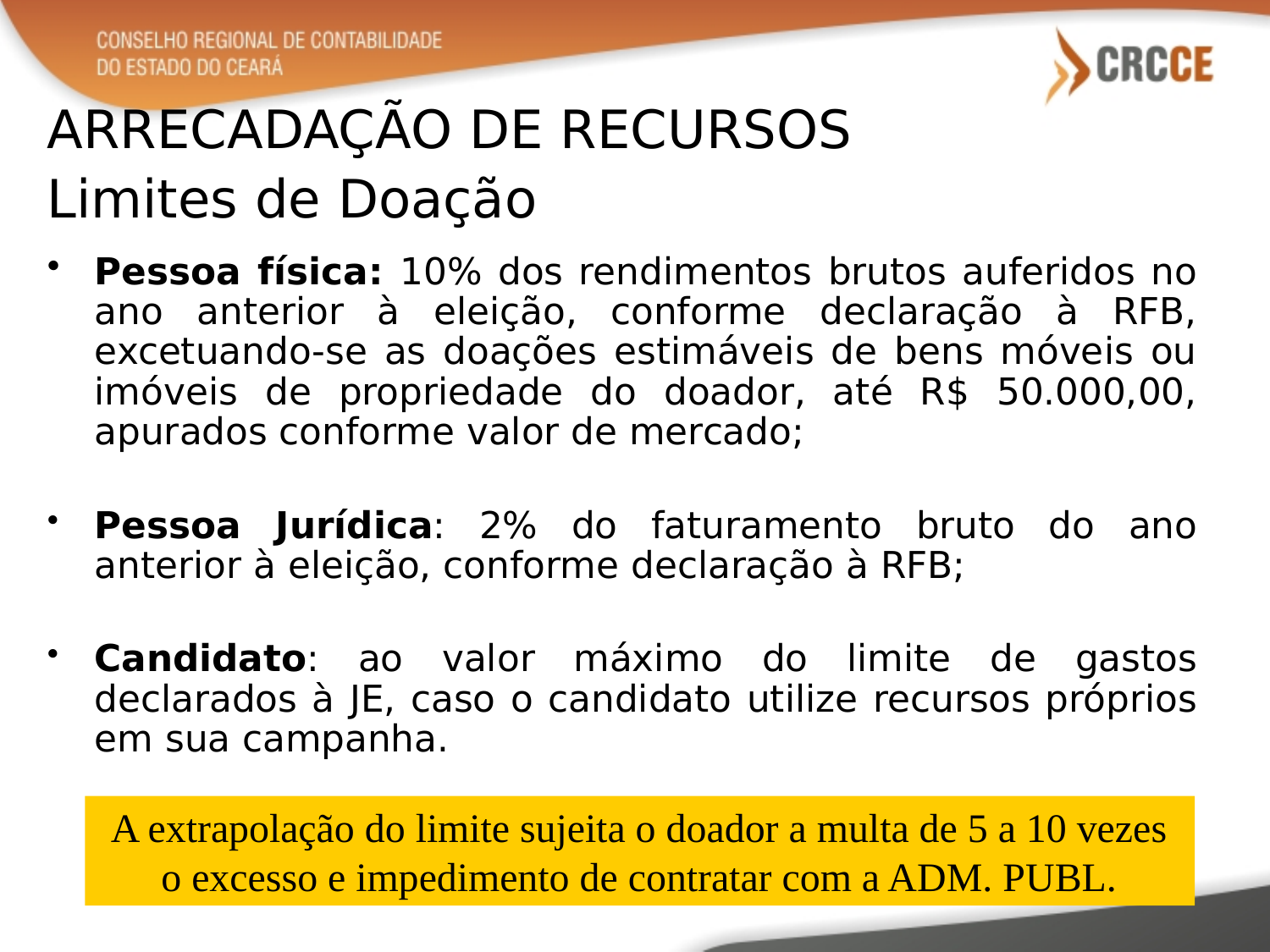

ARRECADAÇÃO DE RECURSOS
Limites de Doação
Pessoa física: 10% dos rendimentos brutos auferidos no ano anterior à eleição, conforme declaração à RFB, excetuando-se as doações estimáveis de bens móveis ou imóveis de propriedade do doador, até R$ 50.000,00, apurados conforme valor de mercado;

Pessoa Jurídica: 2% do faturamento bruto do ano anterior à eleição, conforme declaração à RFB;

Candidato: ao valor máximo do limite de gastos declarados à JE, caso o candidato utilize recursos próprios em sua campanha.
A extrapolação do limite sujeita o doador a multa de 5 a 10 vezes o excesso e impedimento de contratar com a ADM. PUBL.